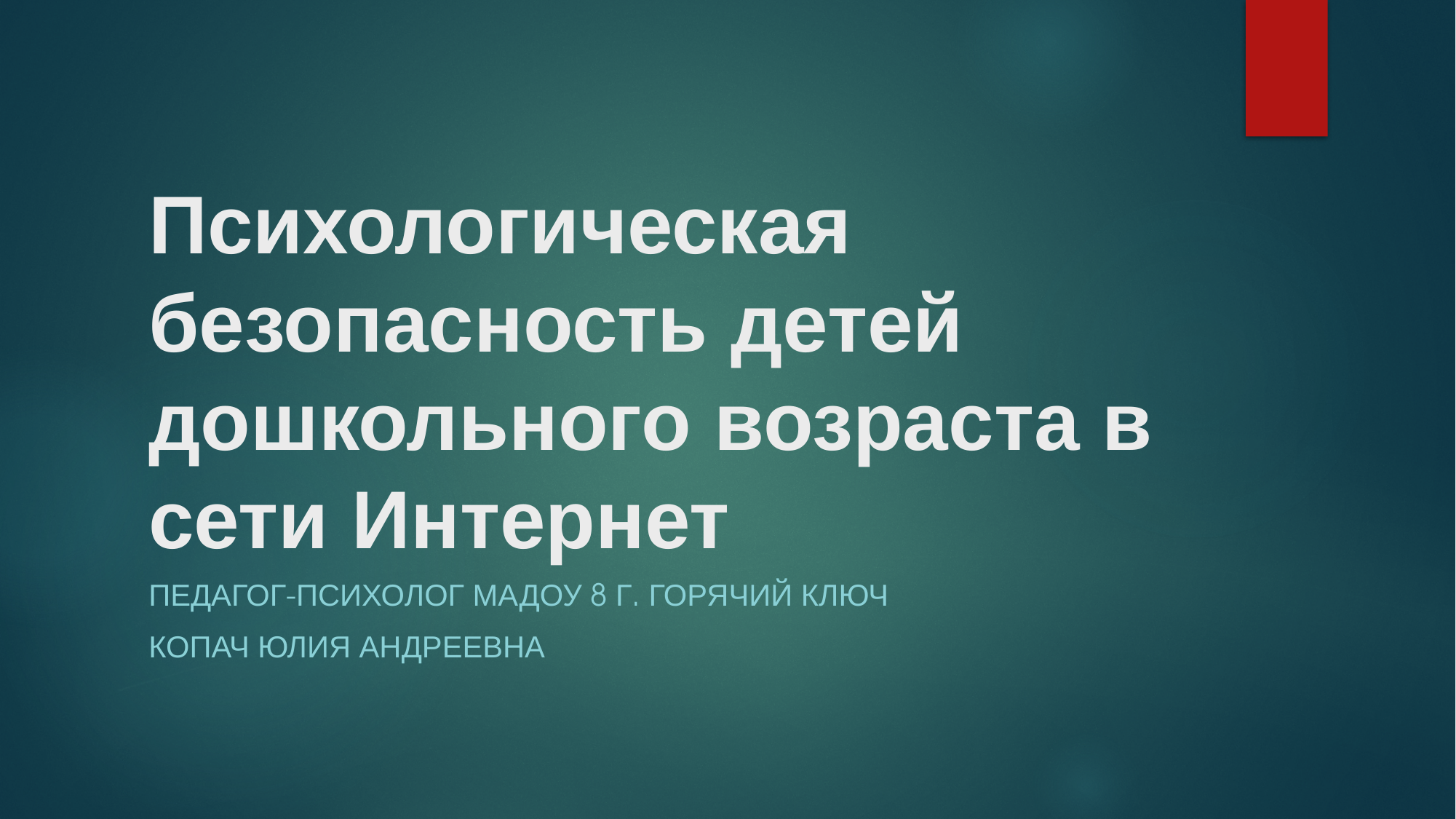

# Психологическая безопасность детей дошкольного возраста в сети Интернет
педагог-психолог Мадоу 8 г. Горячий ключ
Копач Юлия Андреевна